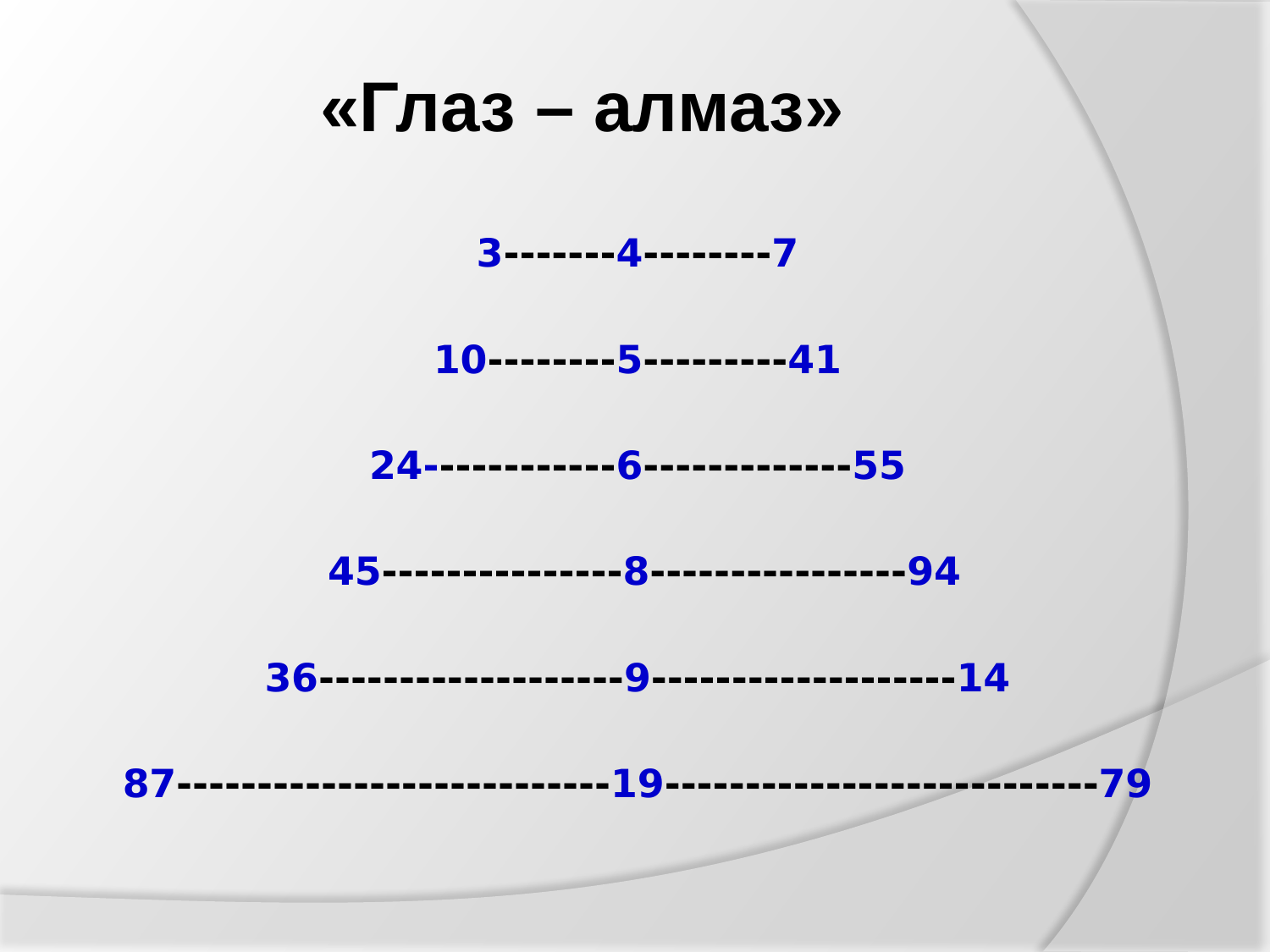

«Глаз – алмаз»
3-------4--------7

10--------5---------41

24------------6-------------55

 45---------------8----------------94

36-------------------9-------------------14

87---------------------------19---------------------------79